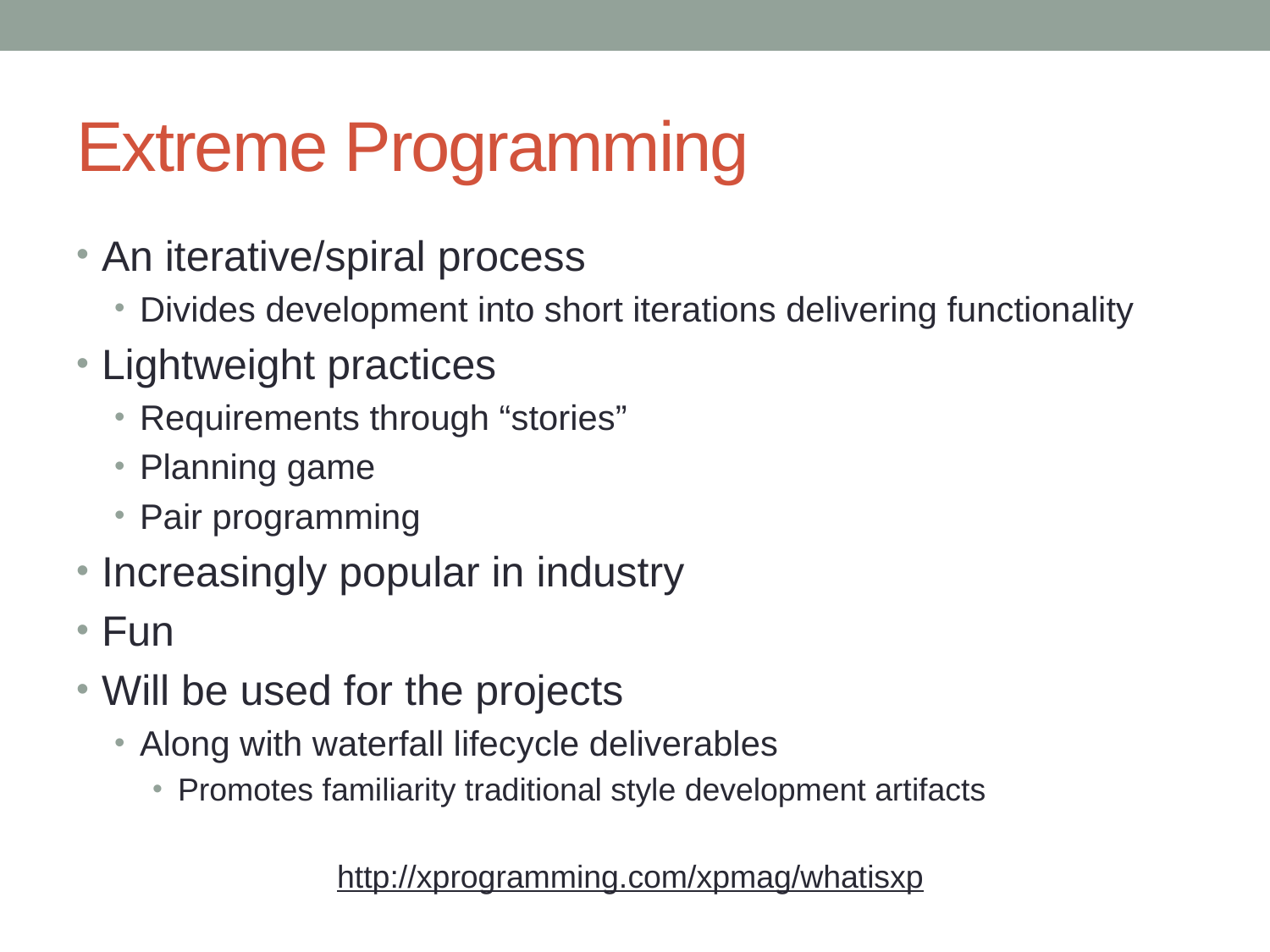

# Extreme Programming
An iterative/spiral process
Divides development into short iterations delivering functionality
Lightweight practices
Requirements through “stories”
Planning game
Pair programming
Increasingly popular in industry
Fun
Will be used for the projects
Along with waterfall lifecycle deliverables
Promotes familiarity traditional style development artifacts
http://xprogramming.com/xpmag/whatisxp